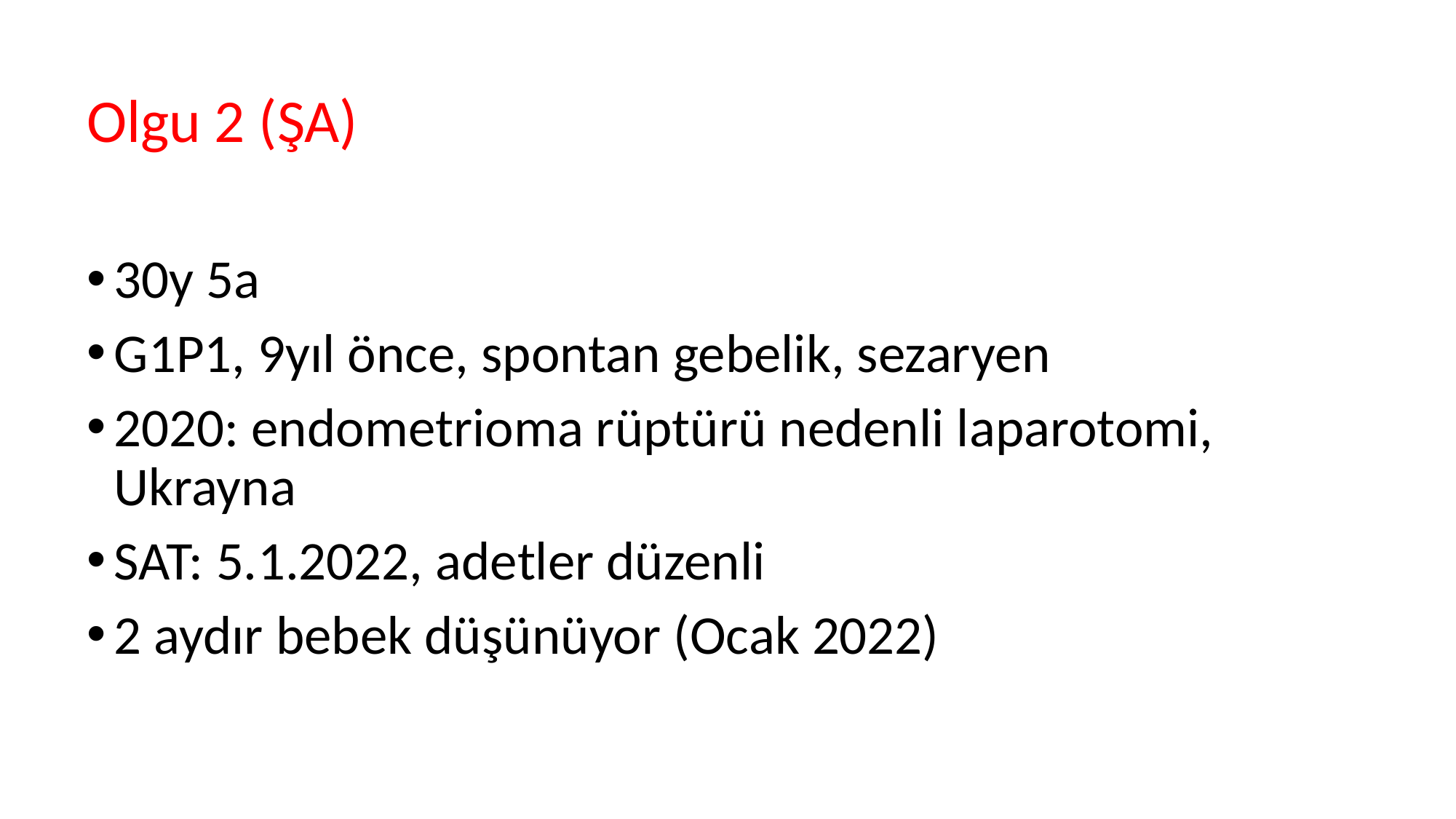

Olgu 2 (ŞA)

30y 5a
G1P1, 9yıl önce, spontan gebelik, sezaryen
2020: endometrioma rüptürü nedenli laparotomi, Ukrayna
SAT: 5.1.2022, adetler düzenli
2 aydır bebek düşünüyor (Ocak 2022)